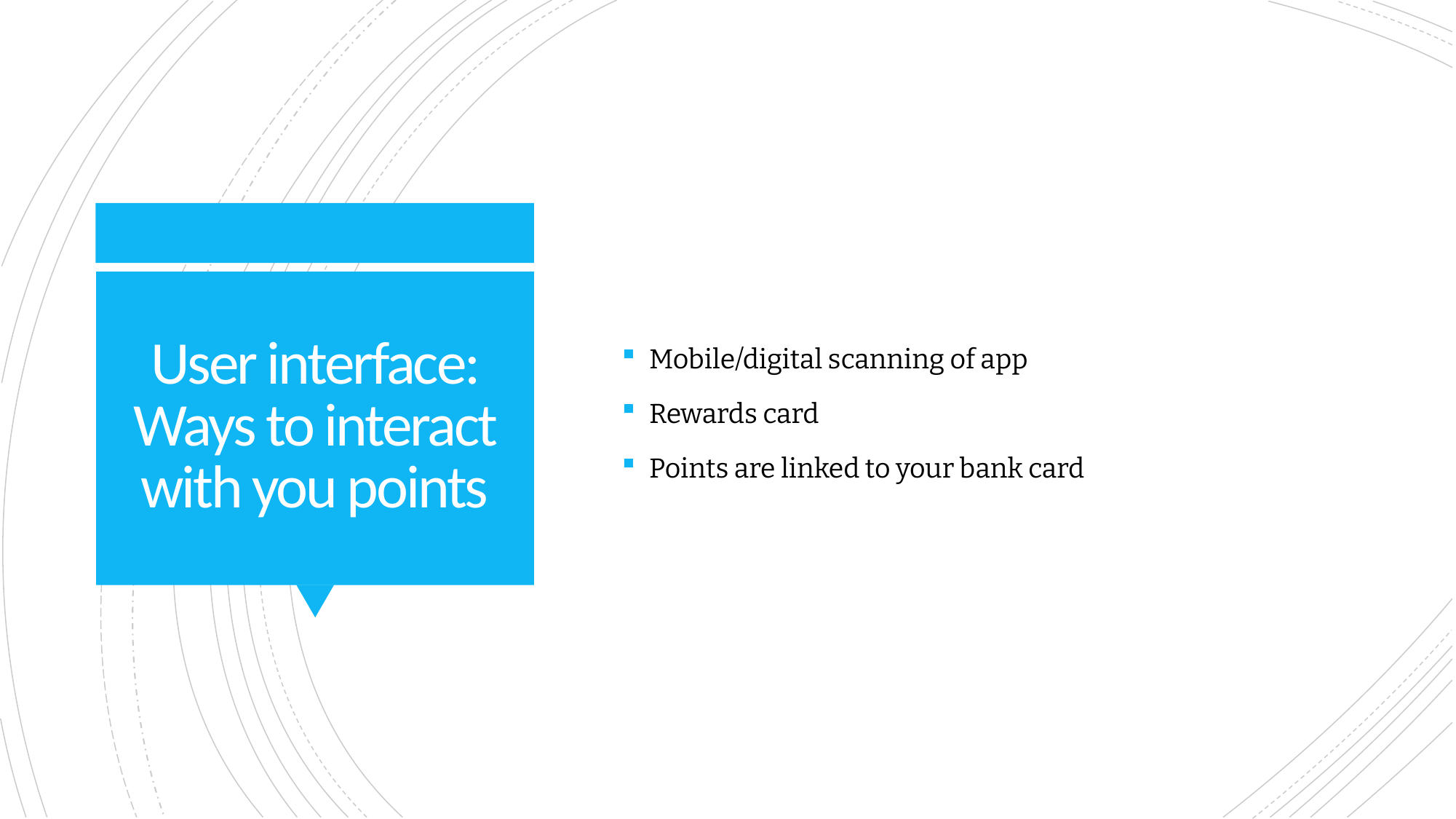

Mobile/digital scanning of app
Rewards card
Points are linked to your bank card
# User interface: Ways to interact with you points